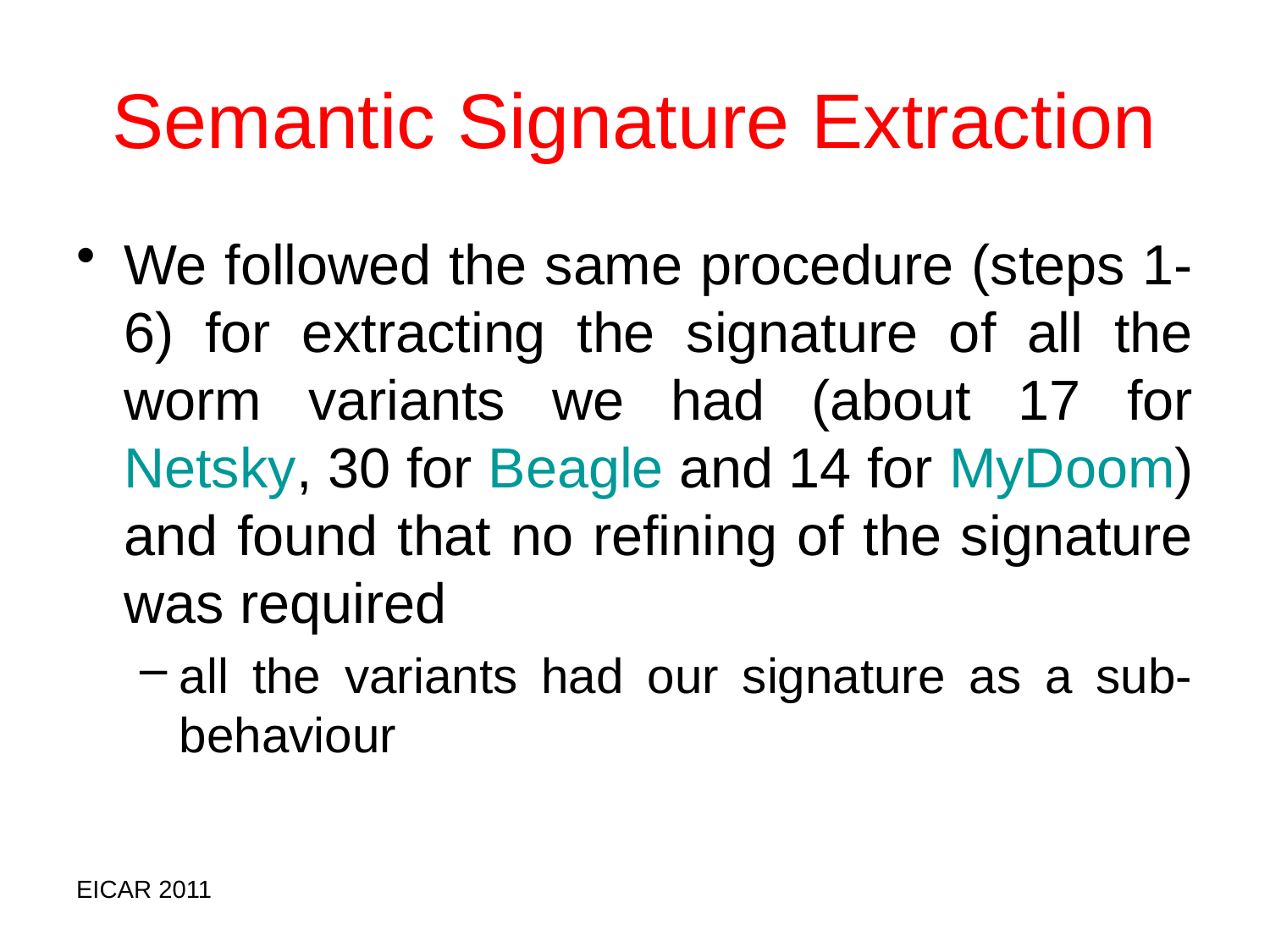

# Semantic Signature Extraction
We followed the same procedure (steps 1-6) for extracting the signature of all the worm variants we had (about 17 for Netsky, 30 for Beagle and 14 for MyDoom) and found that no refining of the signature was required
all the variants had our signature as a sub-behaviour
EICAR 2011